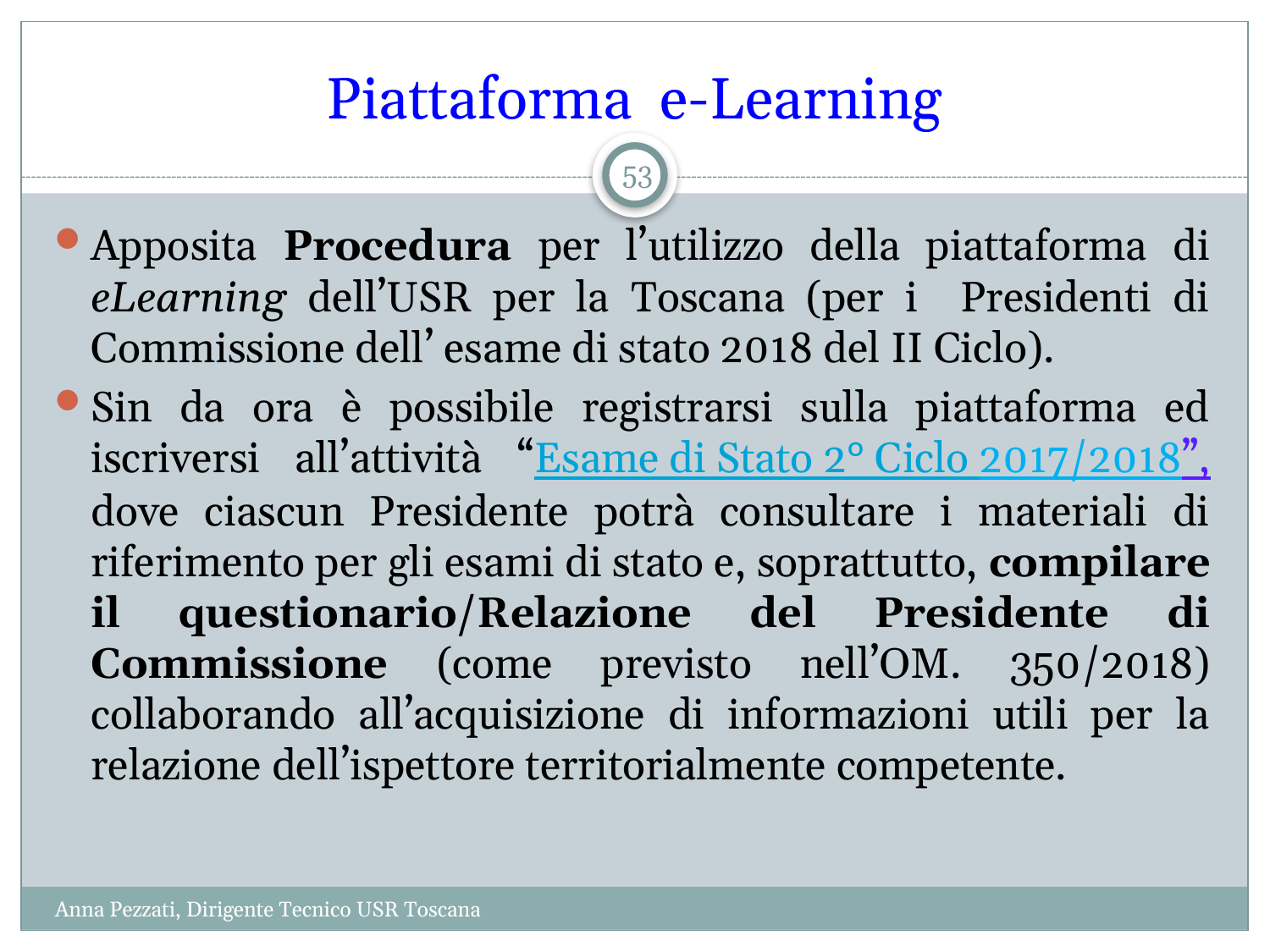

# Piattaforma  e-Learning
53
Apposita Procedura per l’utilizzo della piattaforma di eLearning dell’USR per la Toscana (per i  Presidenti di Commissione dell’ esame di stato 2018 del II Ciclo).
Sin da ora è possibile registrarsi sulla piattaforma ed iscriversi all’attività “Esame di Stato 2° Ciclo 2017/2018”, dove ciascun Presidente potrà consultare i materiali di riferimento per gli esami di stato e, soprattutto, compilare il questionario/Relazione del Presidente di Commissione (come previsto nell’OM. 350/2018) collaborando all’acquisizione di informazioni utili per la relazione dell’ispettore territorialmente competente.

Anna Pezzati, Dirigente Tecnico USR Toscana